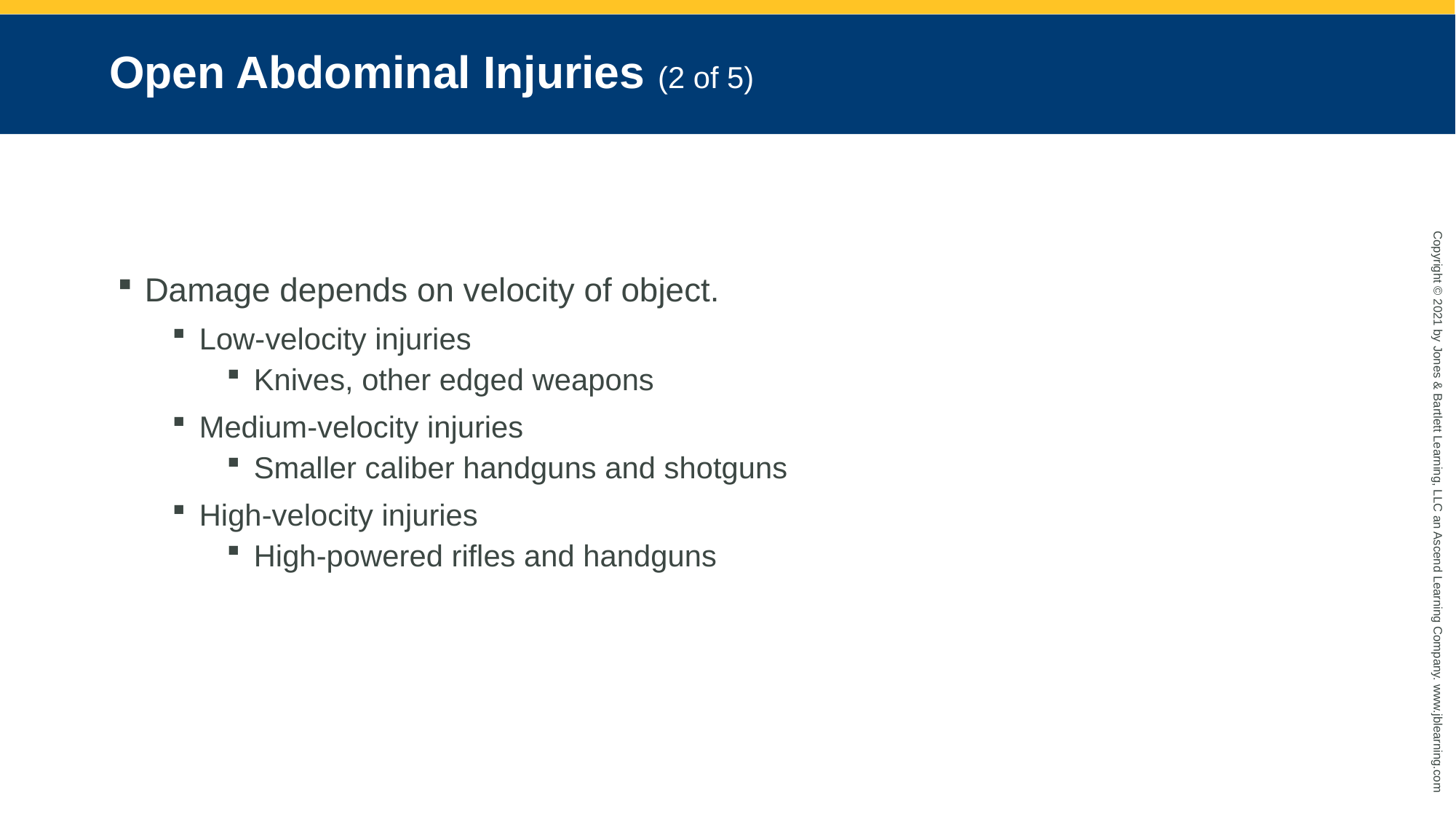

# Open Abdominal Injuries (2 of 5)
Damage depends on velocity of object.
Low-velocity injuries
Knives, other edged weapons
Medium-velocity injuries
Smaller caliber handguns and shotguns
High-velocity injuries
High-powered rifles and handguns